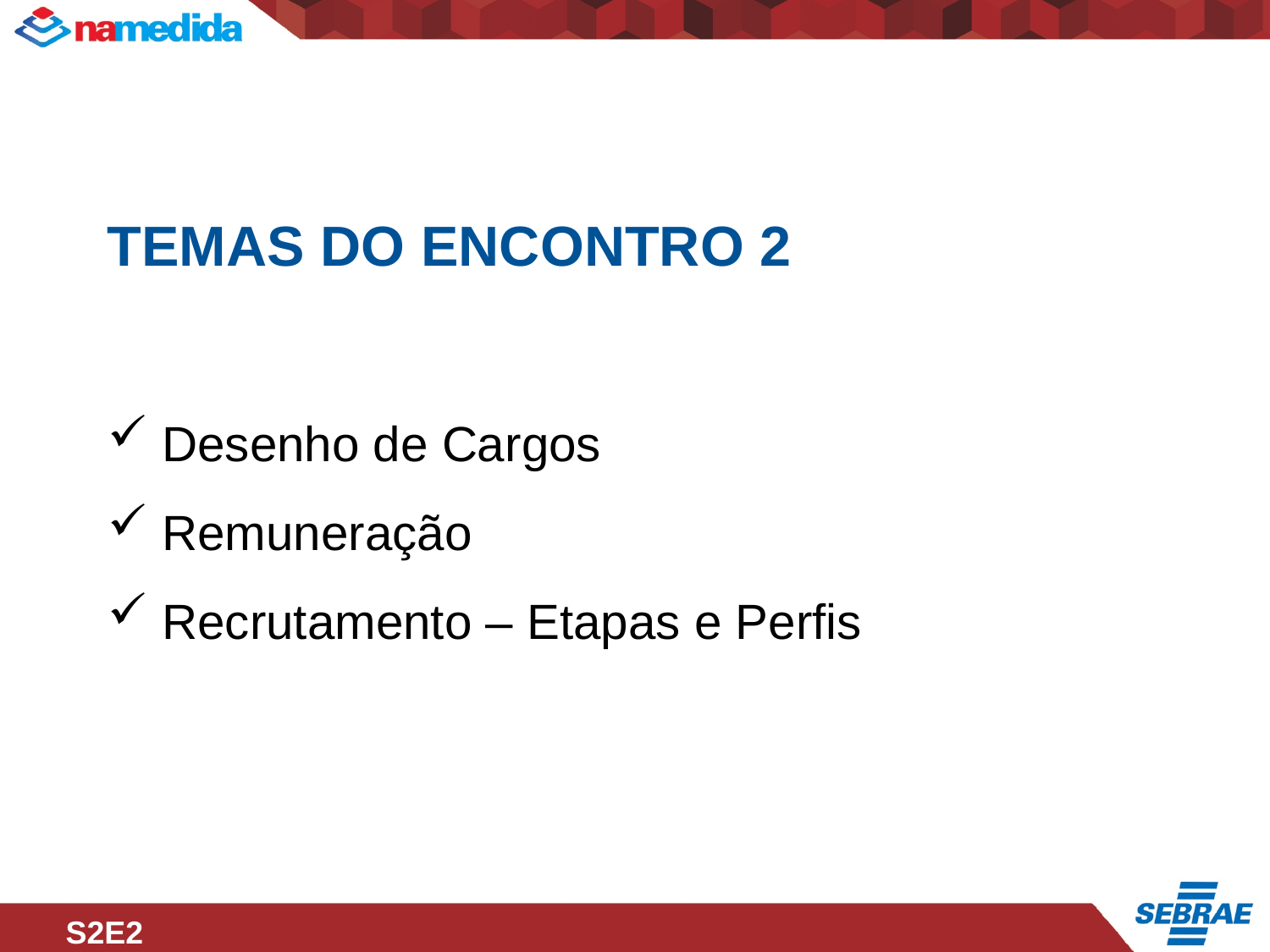

TEMAS DO ENCONTRO 2
 Desenho de Cargos
 Remuneração
 Recrutamento – Etapas e Perfis
S2E2